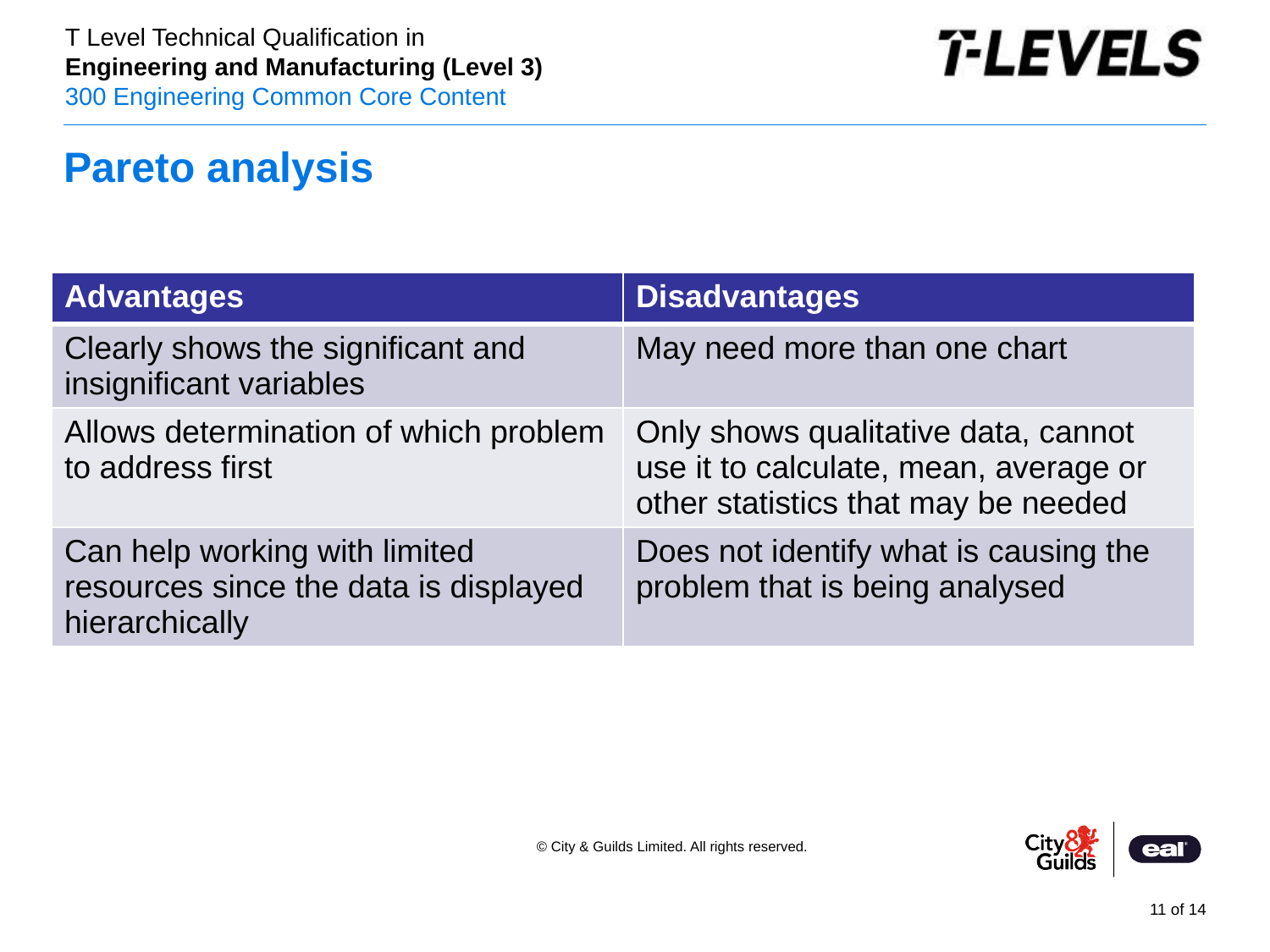

# Pareto analysis
| Advantages | Disadvantages |
| --- | --- |
| Clearly shows the significant and insignificant variables | May need more than one chart |
| Allows determination of which problem to address first | Only shows qualitative data, cannot use it to calculate, mean, average or other statistics that may be needed |
| Can help working with limited resources since the data is displayed hierarchically | Does not identify what is causing the problem that is being analysed |